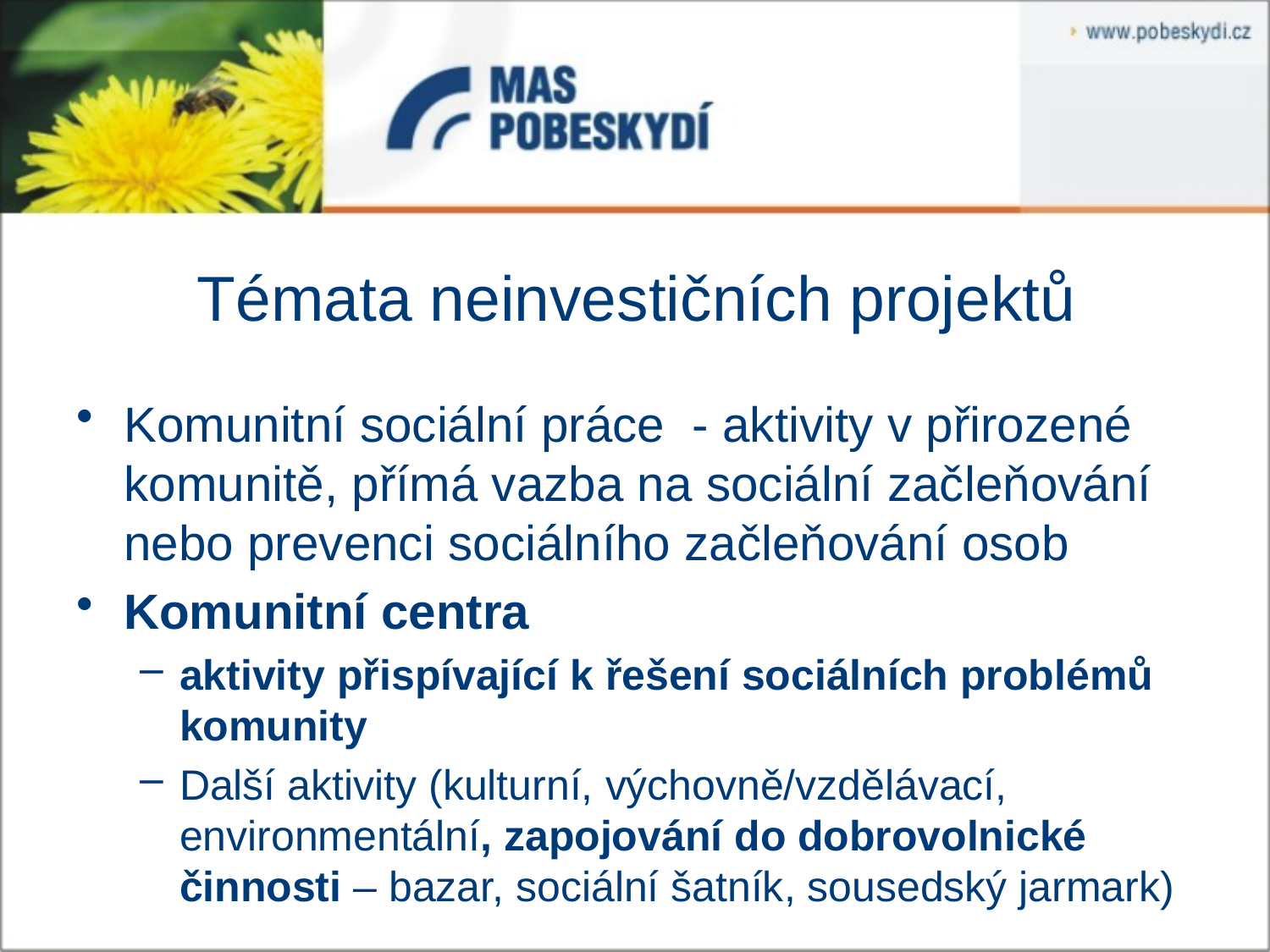

# Témata neinvestičních projektů
Komunitní sociální práce  - aktivity v přirozené komunitě, přímá vazba na sociální začleňování nebo prevenci sociálního začleňování osob
Komunitní centra
aktivity přispívající k řešení sociálních problémů komunity
Další aktivity (kulturní, výchovně/vzdělávací, environmentální, zapojování do dobrovolnické činnosti – bazar, sociální šatník, sousedský jarmark)